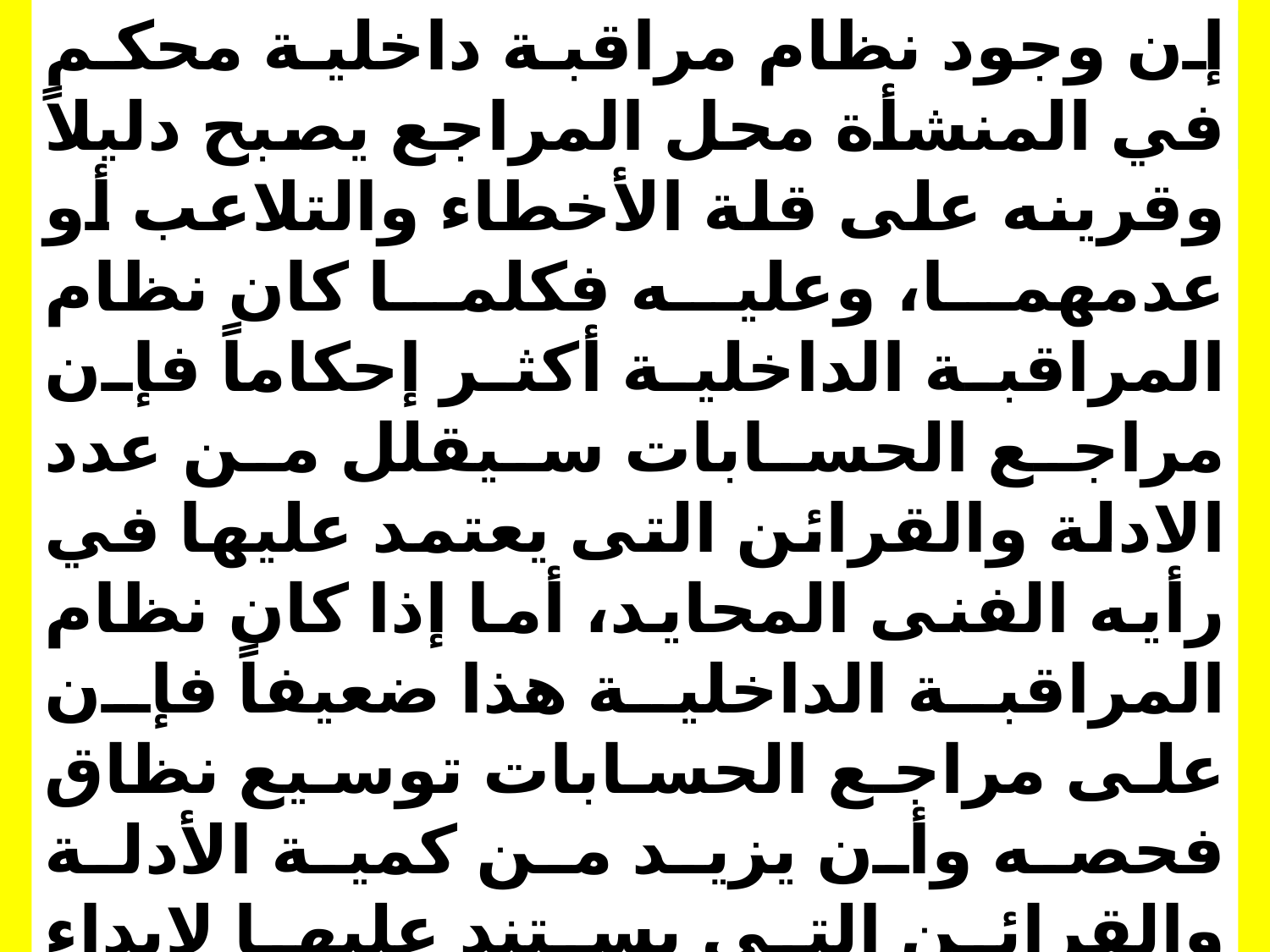

# 4- مدى كفاءة نظام المراقبة الداخلية في المنشأة
إن وجود نظام مراقبة داخلية محكم في المنشأة محل المراجع يصبح دليلاً وقرينه على قلة الأخطاء والتلاعب أو عدمهما، وعليه فكلما كان نظام المراقبة الداخلية أكثر إحكاماً فإن مراجع الحسابات سيقلل من عدد الادلة والقرائن التى يعتمد عليها في رأيه الفنى المحايد، أما إذا كان نظام المراقبة الداخلية هذا ضعيفاً فإن على مراجع الحسابات توسيع نظاق فحصه وأن يزيد من كمية الأدلة والقرائن التي يستند عليها لإبداء رأيه.